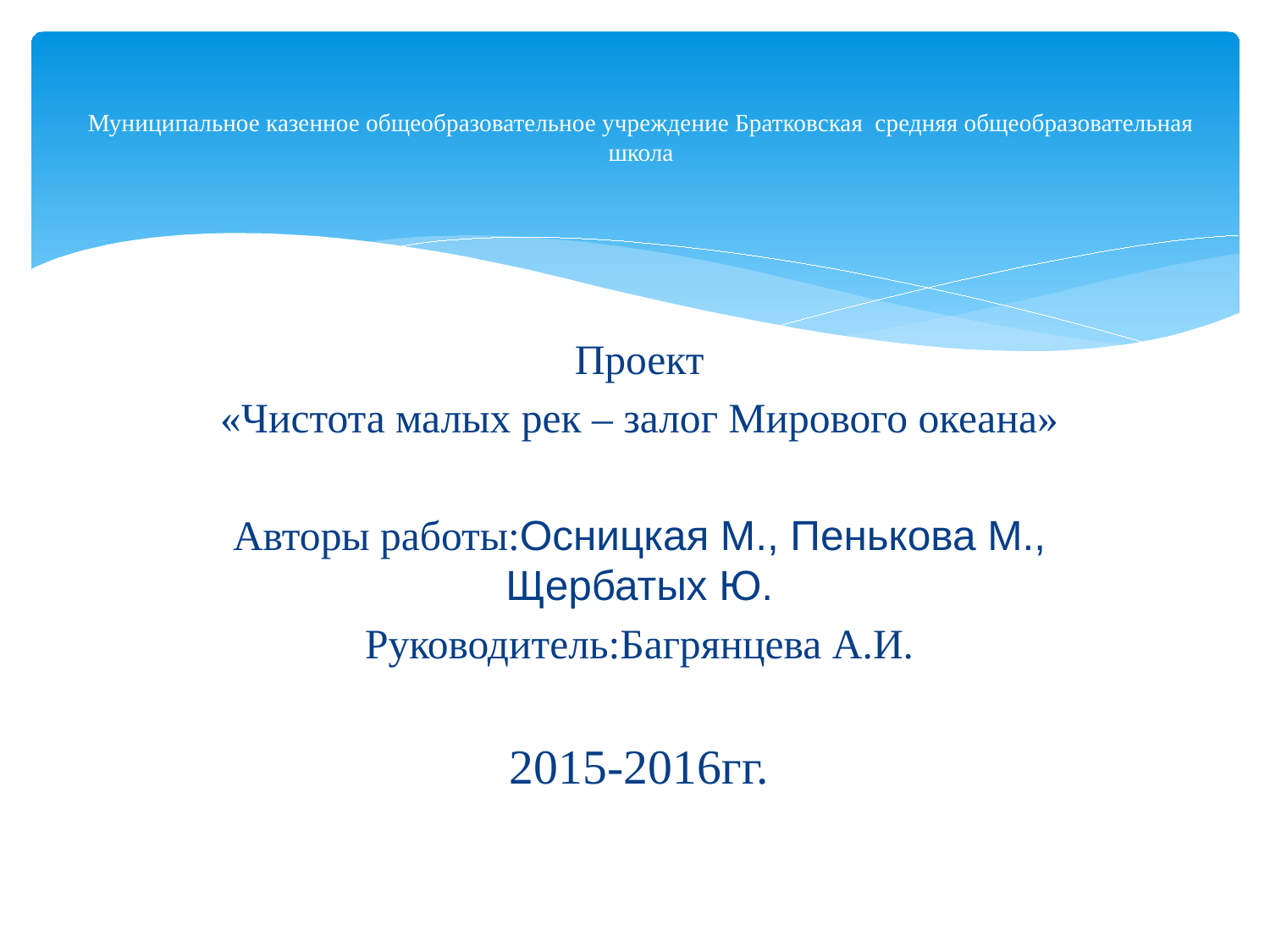

# Муниципальное казенное общеобразовательное учреждение Братковская  средняя общеобразовательная школа
Проект
«Чистота малых рек – залог Мирового океана»

Авторы работы:Осницкая М., Пенькова М., Щербатых Ю.
Руководитель:Багрянцева А.И.

2015-2016гг.